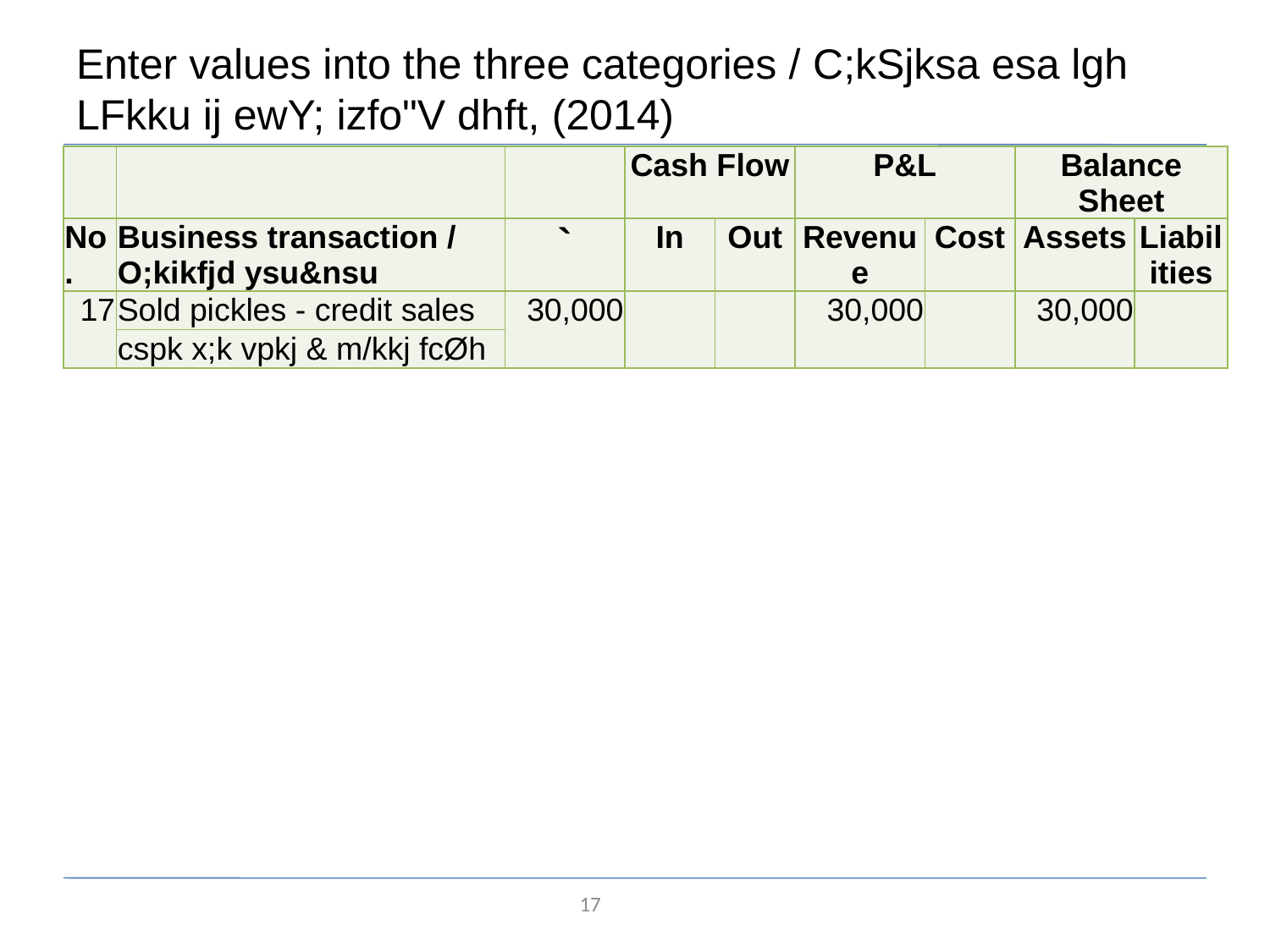

# Enter values into the three categories / C;kSjksa esa lgh LFkku ij ewY; izfo"V dhft, (2014)
|  |  |  | Cash Flow |  | P&L |  | Balance Sheet |  |
| --- | --- | --- | --- | --- | --- | --- | --- | --- |
| No. | Business transaction / O;kikfjd ysu&nsu | ` | In | Out | Revenue | Cost | Assets | Liabilities |
| 17 | Sold pickles - credit sales | 30,000 |  |  | 30,000 |  | 30,000 |  |
|  | cspk x;k vpkj & m/kkj fcØh |  |  |  |  |  |  |  |
17